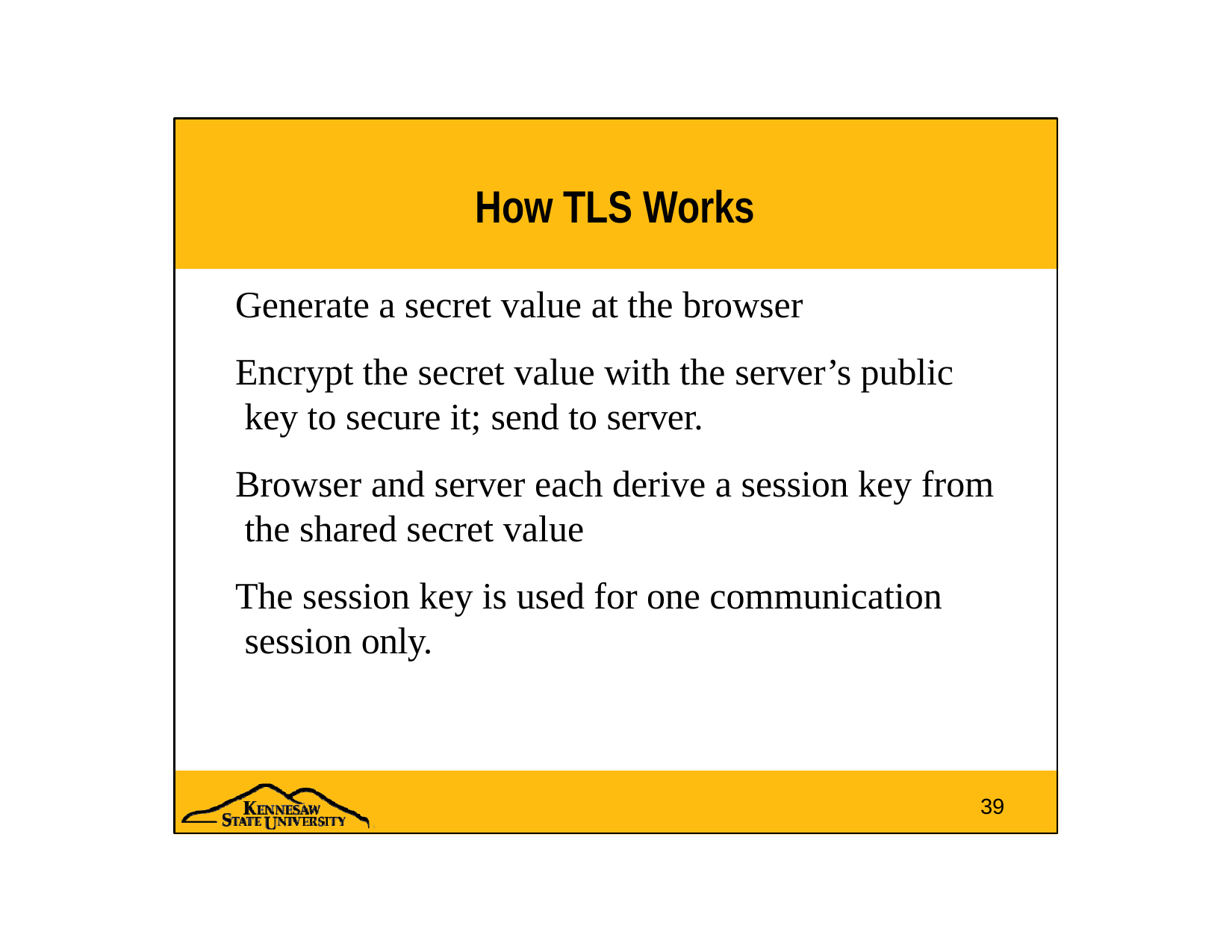

# How TLS Works
Generate a secret value at the browser
Encrypt the secret value with the server’s public  key to secure it; send to server.
Browser and server each derive a session key from  the shared secret value
The session key is used for one communication  session only.

39